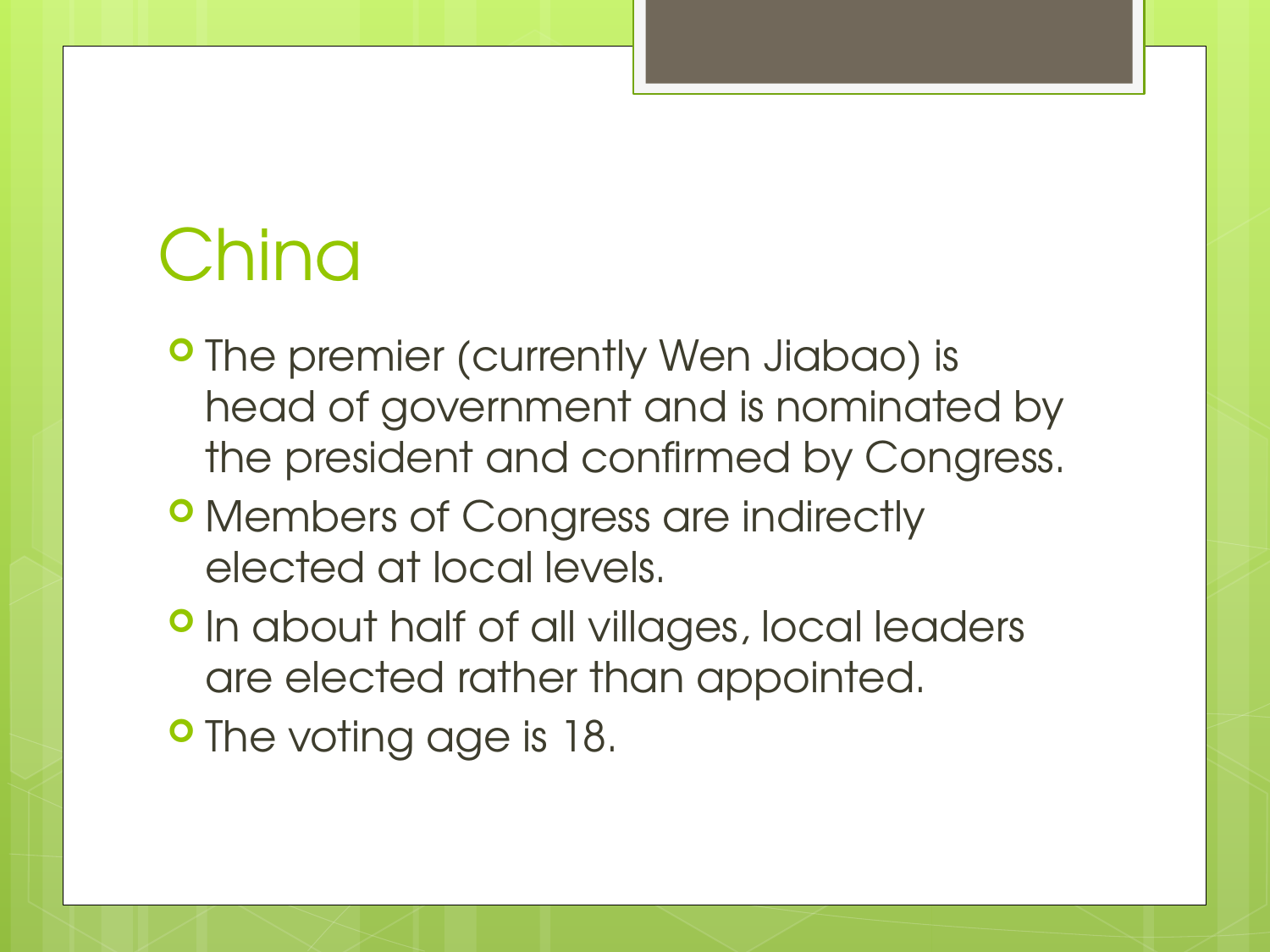

# China
The premier (currently Wen Jiabao) is head of government and is nominated by the president and confirmed by Congress.
Members of Congress are indirectly elected at local levels.
In about half of all villages, local leaders are elected rather than appointed.
The voting age is 18.